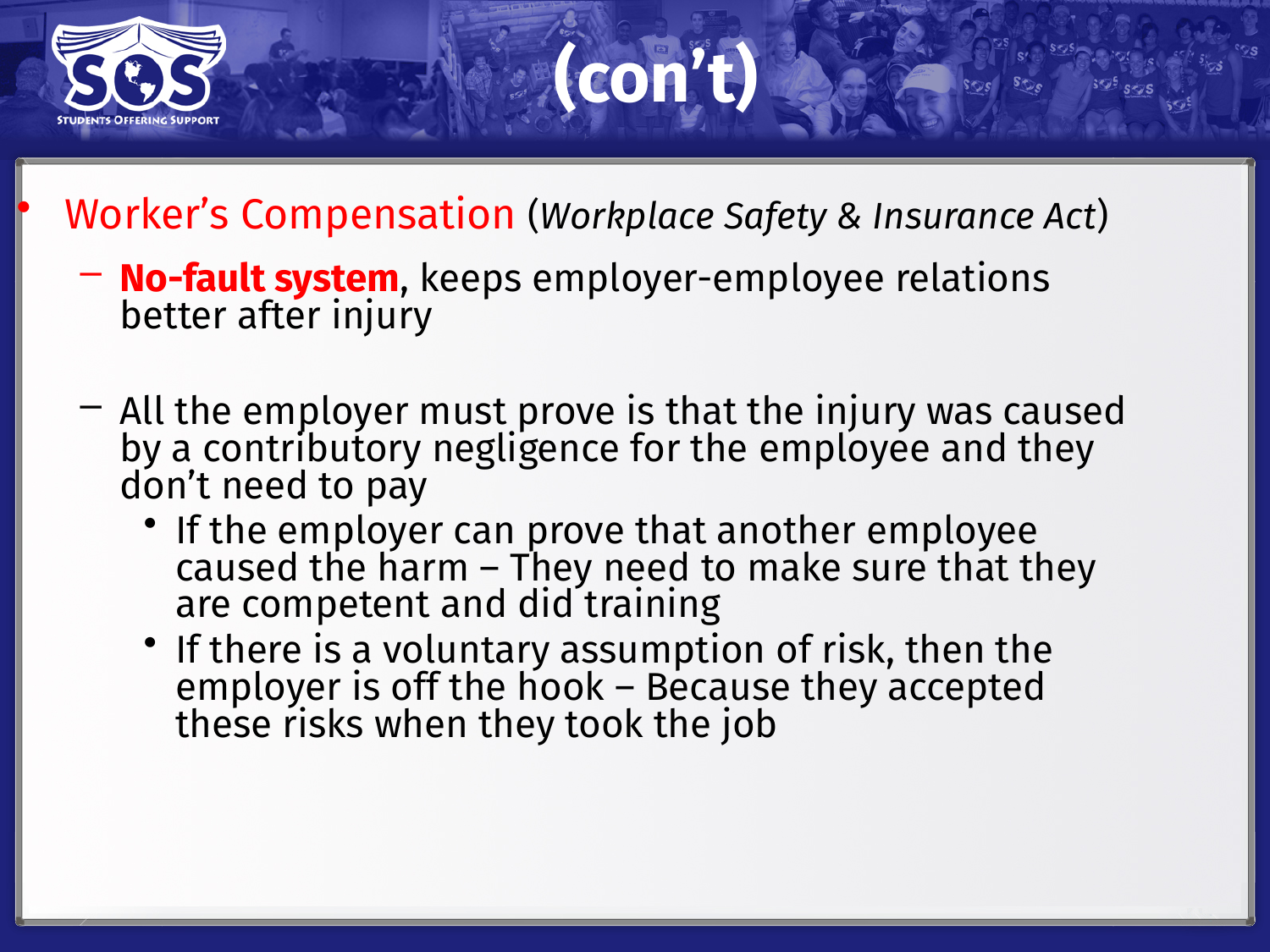

# (con’t)
Worker’s Compensation (Workplace Safety & Insurance Act)

No-fault system, keeps employer-employee relations better after injury

All the employer must prove is that the injury was caused by a contributory negligence for the employee and they don’t need to pay
If the employer can prove that another employee caused the harm – They need to make sure that they are competent and did training
If there is a voluntary assumption of risk, then the employer is off the hook – Because they accepted these risks when they took the job